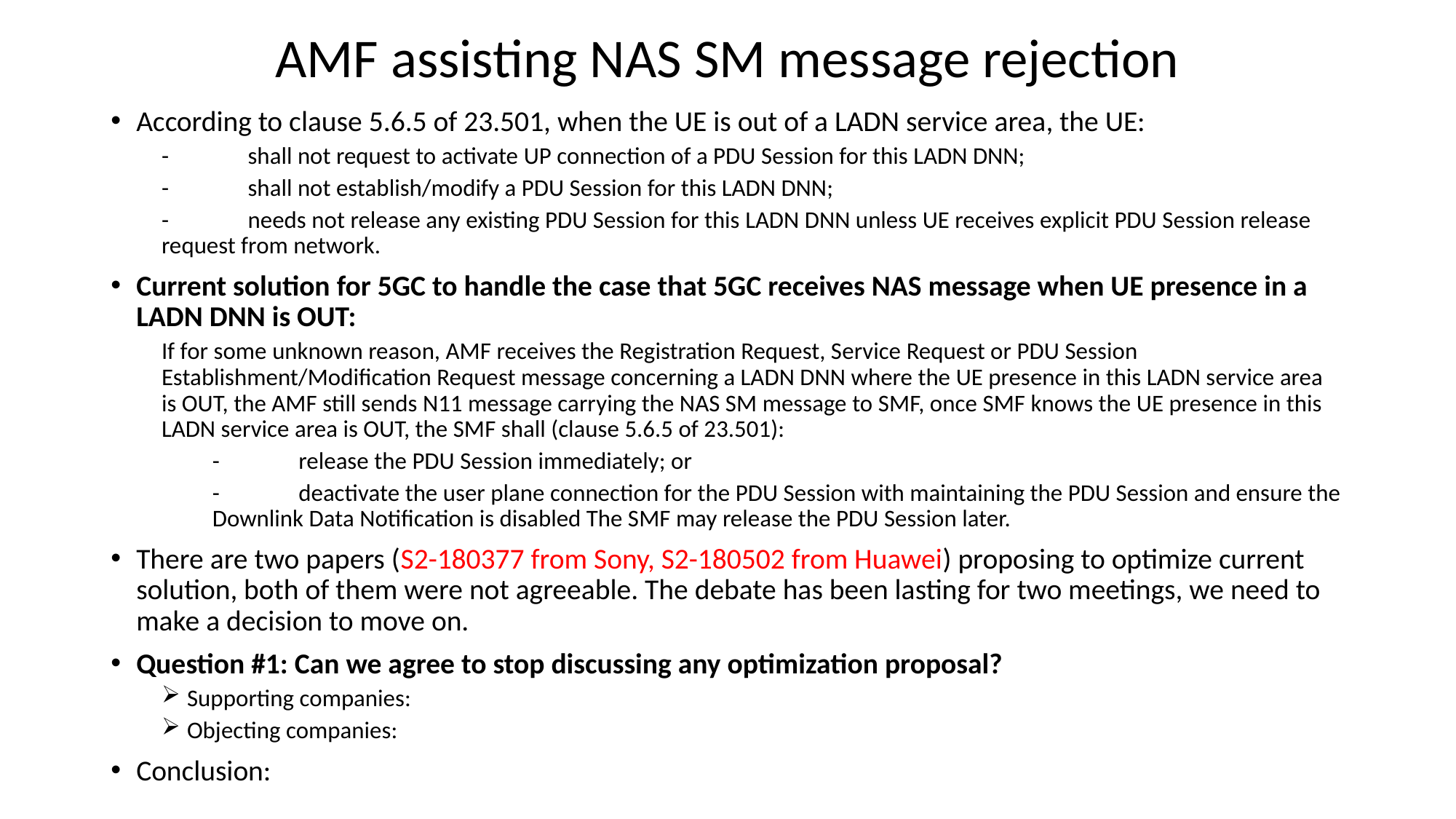

# AMF assisting NAS SM message rejection
According to clause 5.6.5 of 23.501, when the UE is out of a LADN service area, the UE:
-	shall not request to activate UP connection of a PDU Session for this LADN DNN;
-	shall not establish/modify a PDU Session for this LADN DNN;
-	needs not release any existing PDU Session for this LADN DNN unless UE receives explicit PDU Session release request from network.
Current solution for 5GC to handle the case that 5GC receives NAS message when UE presence in a LADN DNN is OUT:
If for some unknown reason, AMF receives the Registration Request, Service Request or PDU Session Establishment/Modification Request message concerning a LADN DNN where the UE presence in this LADN service area is OUT, the AMF still sends N11 message carrying the NAS SM message to SMF, once SMF knows the UE presence in this LADN service area is OUT, the SMF shall (clause 5.6.5 of 23.501):
-	release the PDU Session immediately; or
-	deactivate the user plane connection for the PDU Session with maintaining the PDU Session and ensure the Downlink Data Notification is disabled The SMF may release the PDU Session later.
There are two papers (S2-180377 from Sony, S2-180502 from Huawei) proposing to optimize current solution, both of them were not agreeable. The debate has been lasting for two meetings, we need to make a decision to move on.
Question #1: Can we agree to stop discussing any optimization proposal?
Supporting companies:
Objecting companies:
Conclusion: